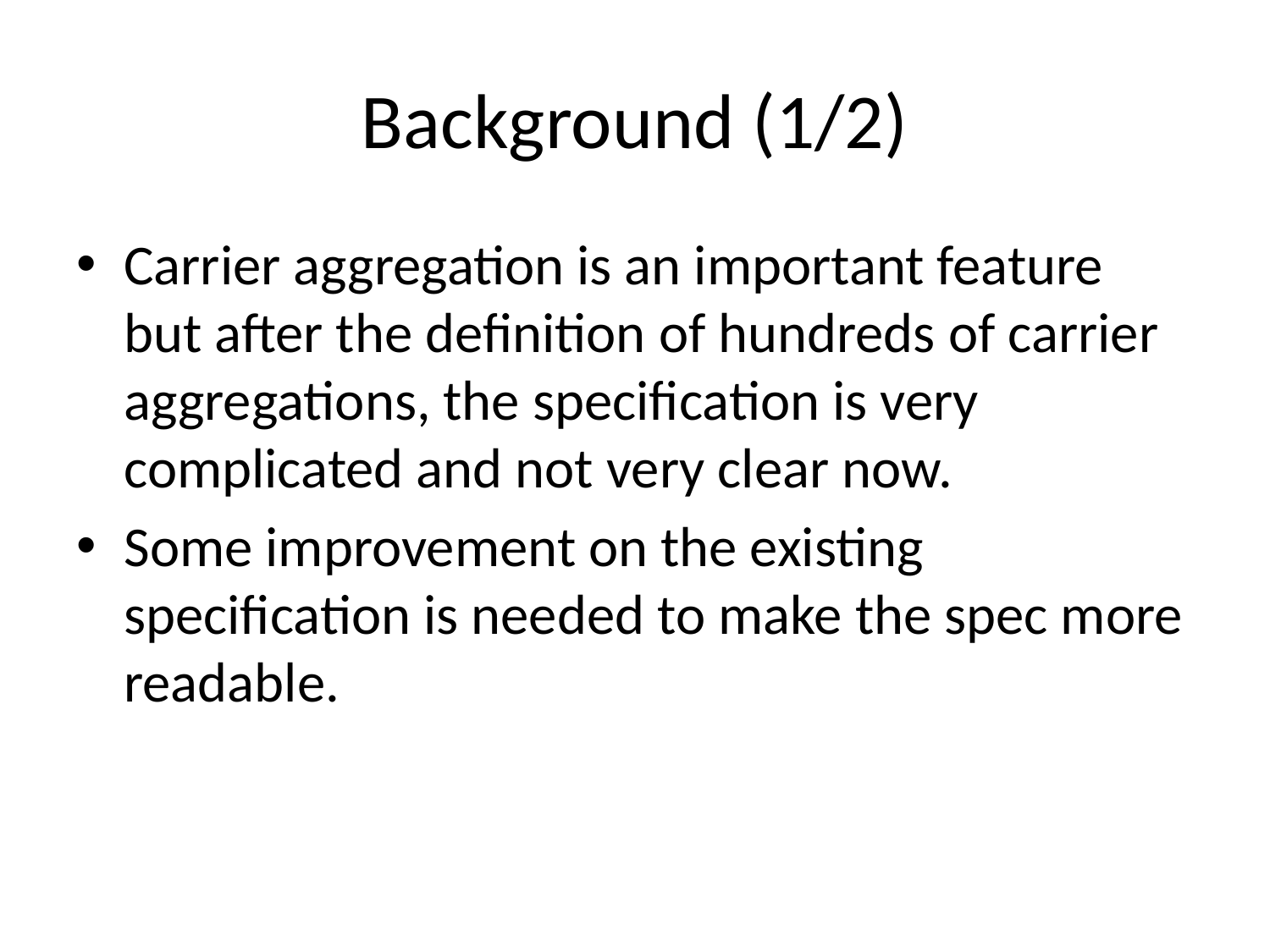

# Background (1/2)
Carrier aggregation is an important feature but after the definition of hundreds of carrier aggregations, the specification is very complicated and not very clear now.
Some improvement on the existing specification is needed to make the spec more readable.